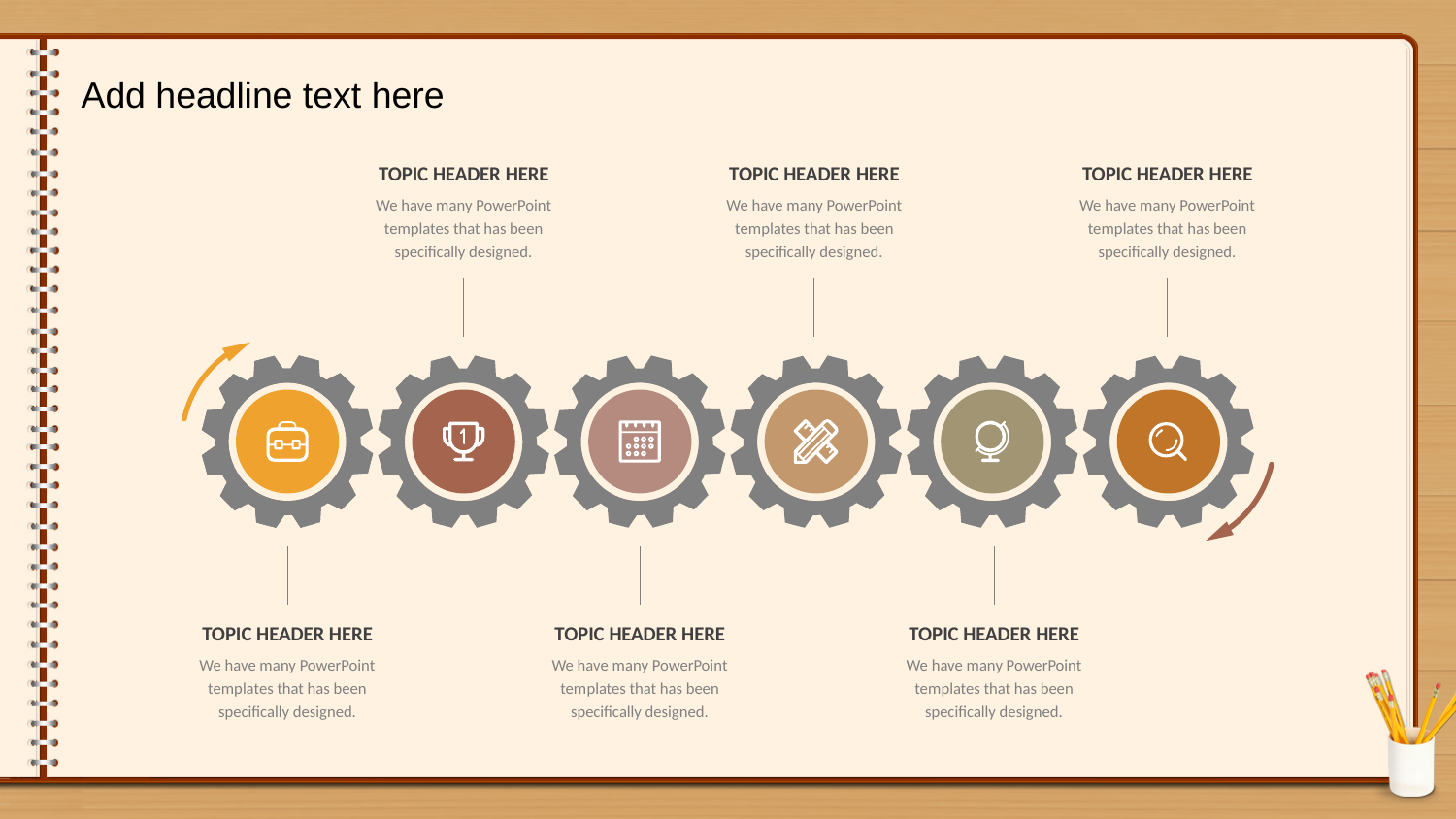

Add headline text here
TOPIC HEADER HERE
We have many PowerPoint templates that has been specifically designed.
TOPIC HEADER HERE
We have many PowerPoint templates that has been specifically designed.
TOPIC HEADER HERE
We have many PowerPoint templates that has been specifically designed.

TOPIC HEADER HERE
We have many PowerPoint templates that has been specifically designed.
TOPIC HEADER HERE
We have many PowerPoint templates that has been specifically designed.
TOPIC HEADER HERE
We have many PowerPoint templates that has been specifically designed.